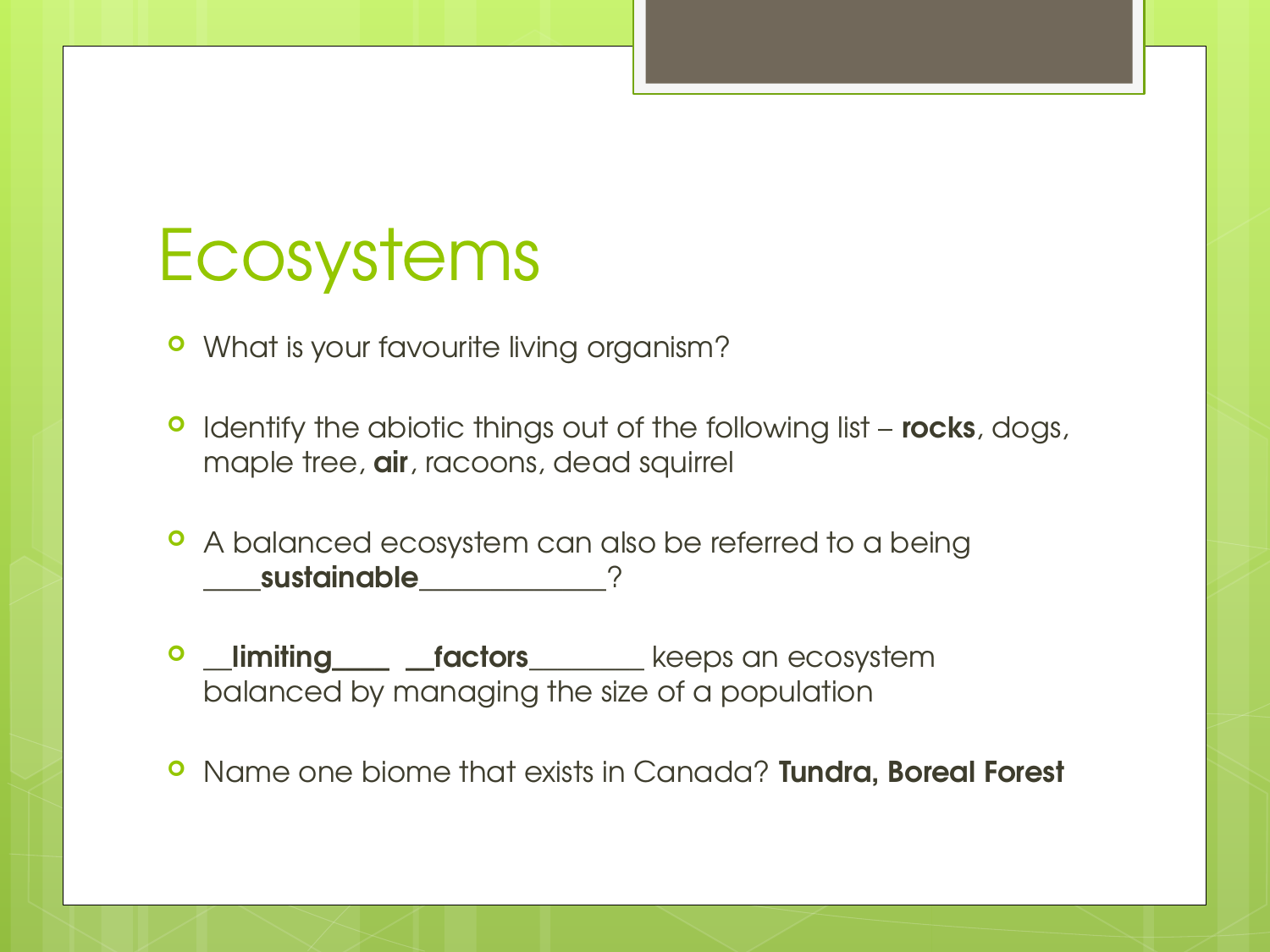

# Ecosystems
What is your favourite living organism?

Identify the abiotic things out of the following list – rocks, dogs, maple tree, air, racoons, dead squirrel

A balanced ecosystem can also be referred to a being ____sustainable_____________?

__limiting____  __factors________ keeps an ecosystem balanced by managing the size of a population

Name one biome that exists in Canada? Tundra, Boreal Forest